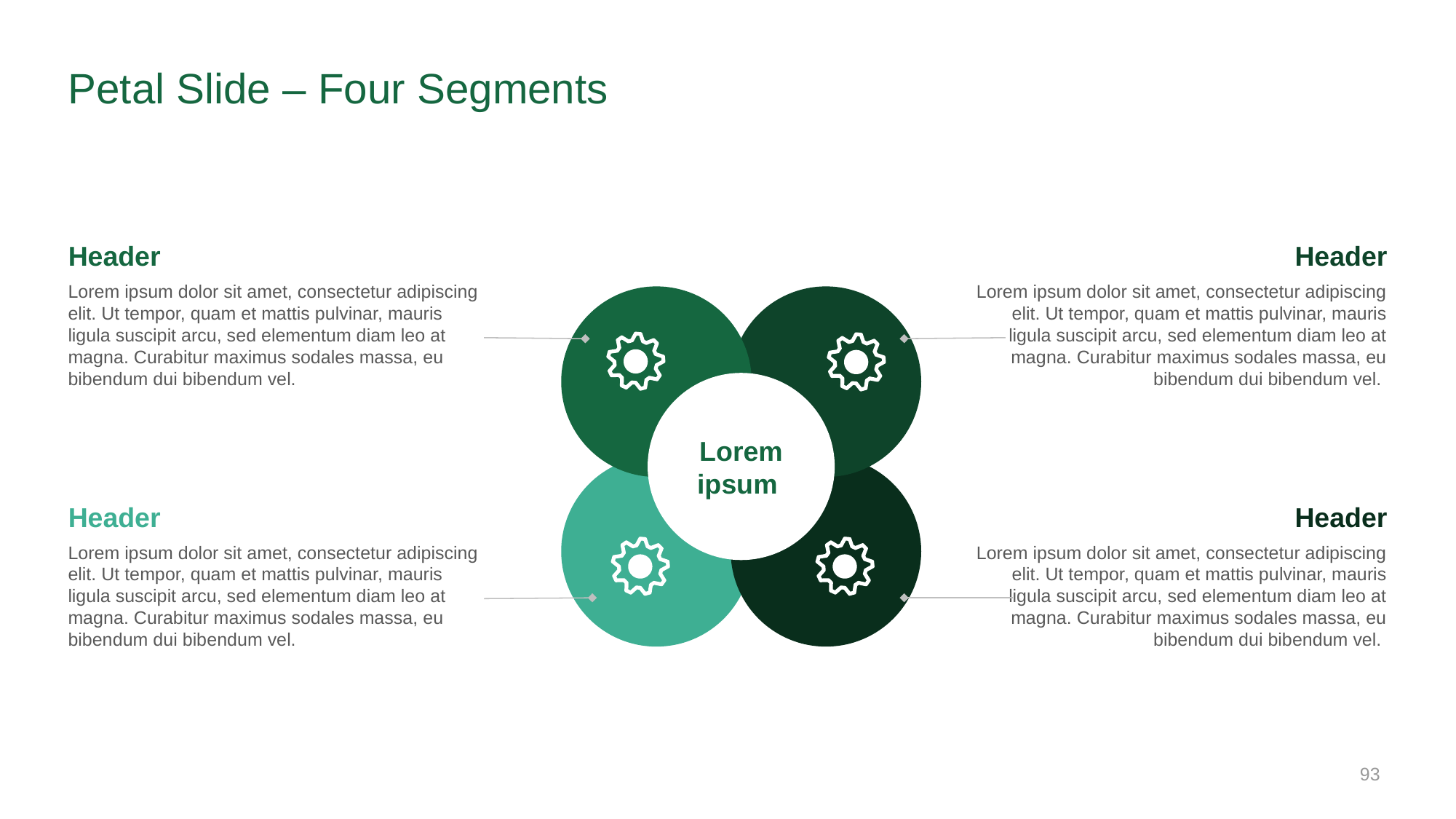

# Petal Slide – Four Segments
Header
Header

Lorem ipsum dolor sit amet, consectetur adipiscing elit. Ut tempor, quam et mattis pulvinar, mauris ligula suscipit arcu, sed elementum diam leo at magna. Curabitur maximus sodales massa, eu bibendum dui bibendum vel.
Lorem ipsum dolor sit amet, consectetur adipiscing elit. Ut tempor, quam et mattis pulvinar, mauris ligula suscipit arcu, sed elementum diam leo at magna. Curabitur maximus sodales massa, eu bibendum dui bibendum vel.

Lorem ipsum
Header
Header

Lorem ipsum dolor sit amet, consectetur adipiscing elit. Ut tempor, quam et mattis pulvinar, mauris ligula suscipit arcu, sed elementum diam leo at magna. Curabitur maximus sodales massa, eu bibendum dui bibendum vel.
Lorem ipsum dolor sit amet, consectetur adipiscing elit. Ut tempor, quam et mattis pulvinar, mauris ligula suscipit arcu, sed elementum diam leo at magna. Curabitur maximus sodales massa, eu bibendum dui bibendum vel.
93